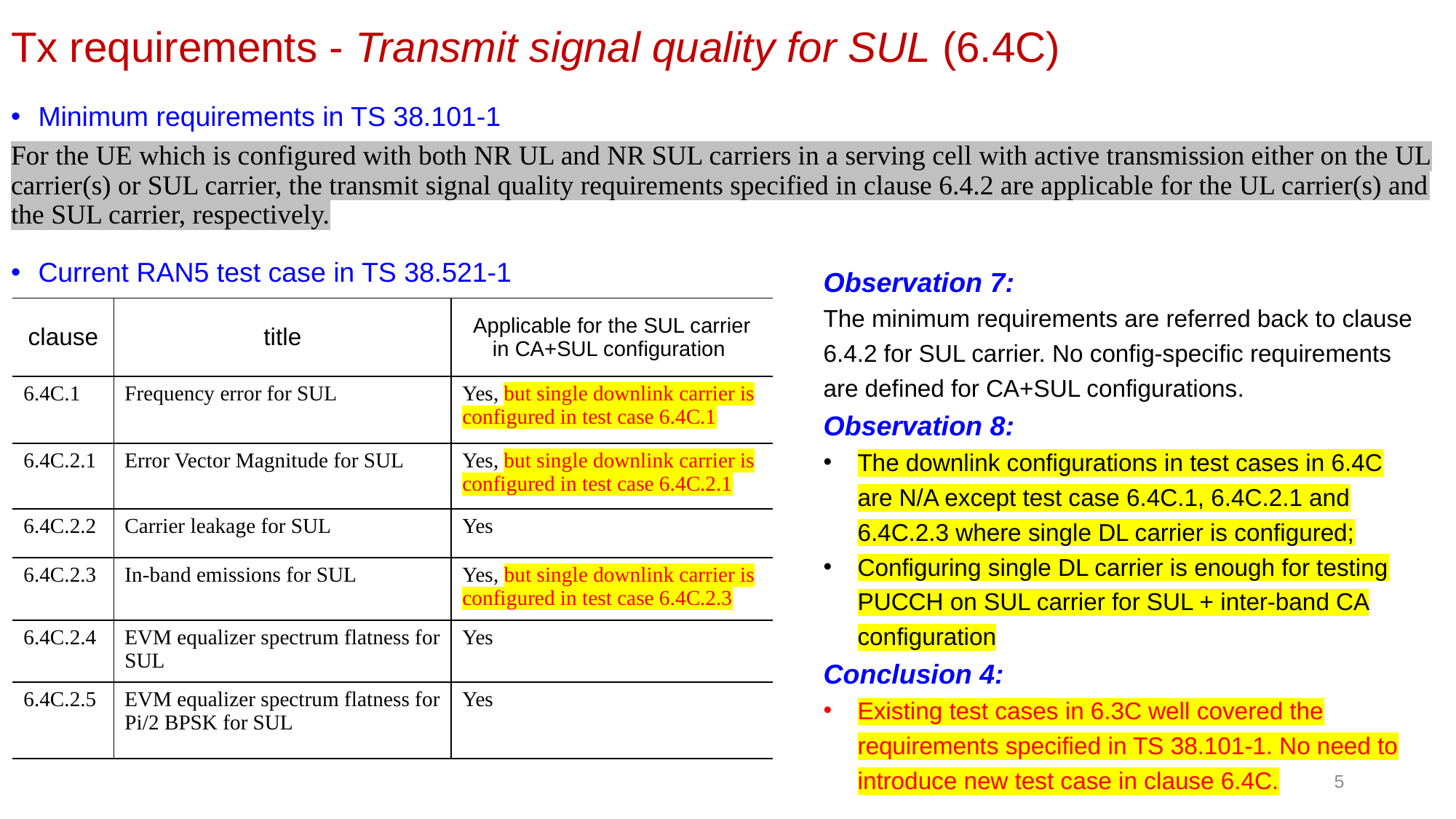

# Tx requirements - Transmit signal quality for SUL (6.4C)
Minimum requirements in TS 38.101-1
For the UE which is configured with both NR UL and NR SUL carriers in a serving cell with active transmission either on the UL carrier(s) or SUL carrier, the transmit signal quality requirements specified in clause 6.4.2 are applicable for the UL carrier(s) and the SUL carrier, respectively.
Current RAN5 test case in TS 38.521-1

Observation 7:
The minimum requirements are referred back to clause 6.4.2 for SUL carrier. No config-specific requirements are defined for CA+SUL configurations.
Observation 8:
The downlink configurations in test cases in 6.4C are N/A except test case 6.4C.1, 6.4C.2.1 and 6.4C.2.3 where single DL carrier is configured;
Configuring single DL carrier is enough for testing PUCCH on SUL carrier for SUL + inter-band CA configuration
Conclusion 4:
Existing test cases in 6.3C well covered the requirements specified in TS 38.101-1. No need to introduce new test case in clause 6.4C.
| clause | title | Applicable for the SUL carrier in CA+SUL configuration |
| --- | --- | --- |
| 6.4C.1 | Frequency error for SUL | Yes, but single downlink carrier is configured in test case 6.4C.1 |
| 6.4C.2.1 | Error Vector Magnitude for SUL | Yes, but single downlink carrier is configured in test case 6.4C.2.1 |
| 6.4C.2.2 | Carrier leakage for SUL | Yes |
| 6.4C.2.3 | In-band emissions for SUL | Yes, but single downlink carrier is configured in test case 6.4C.2.3 |
| 6.4C.2.4 | EVM equalizer spectrum flatness for SUL | Yes |
| 6.4C.2.5 | EVM equalizer spectrum flatness for Pi/2 BPSK for SUL | Yes |
5